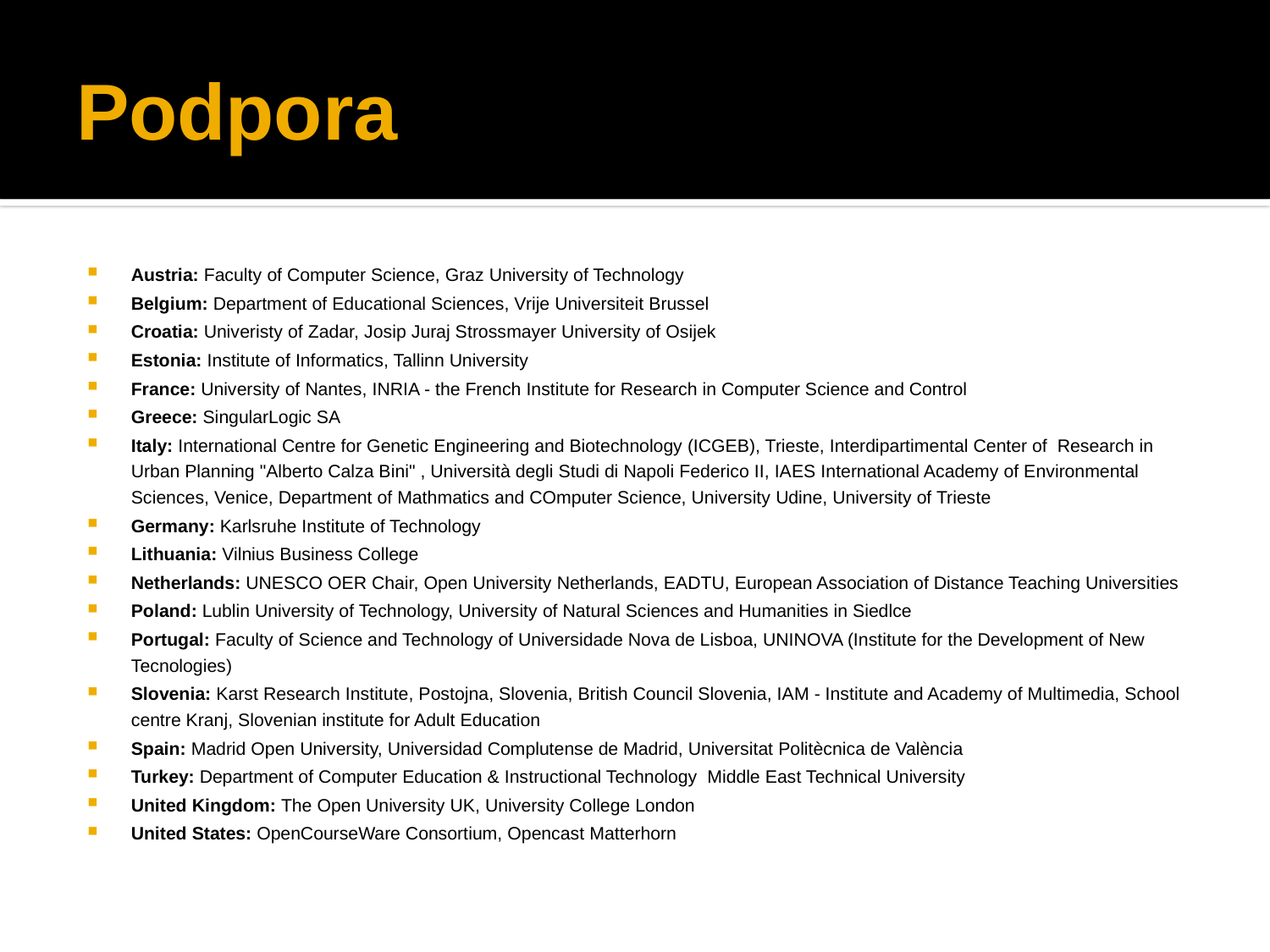

# Podpora
Austria: Faculty of Computer Science, Graz University of Technology
Belgium: Department of Educational Sciences, Vrije Universiteit Brussel
Croatia: Univeristy of Zadar, Josip Juraj Strossmayer University of Osijek
Estonia: Institute of Informatics, Tallinn University
France: University of Nantes, INRIA - the French Institute for Research in Computer Science and Control
Greece: SingularLogic SA
Italy: International Centre for Genetic Engineering and Biotechnology (ICGEB), Trieste, Interdipartimental Center of  Research in Urban Planning "Alberto Calza Bini" , Università degli Studi di Napoli Federico II, IAES International Academy of Environmental Sciences, Venice, Department of Mathmatics and COmputer Science, University Udine, University of Trieste
Germany: Karlsruhe Institute of Technology
Lithuania: Vilnius Business College
Netherlands: UNESCO OER Chair, Open University Netherlands, EADTU, European Association of Distance Teaching Universities
Poland: Lublin University of Technology, University of Natural Sciences and Humanities in Siedlce
Portugal: Faculty of Science and Technology of Universidade Nova de Lisboa, UNINOVA (Institute for the Development of New Tecnologies)
Slovenia: Karst Research Institute, Postojna, Slovenia, British Council Slovenia, IAM - Institute and Academy of Multimedia, School centre Kranj, Slovenian institute for Adult Education
Spain: Madrid Open University, Universidad Complutense de Madrid, Universitat Politècnica de València
Turkey: Department of Computer Education & Instructional Technology  Middle East Technical University
United Kingdom: The Open University UK, University College London
United States: OpenCourseWare Consortium, Opencast Matterhorn